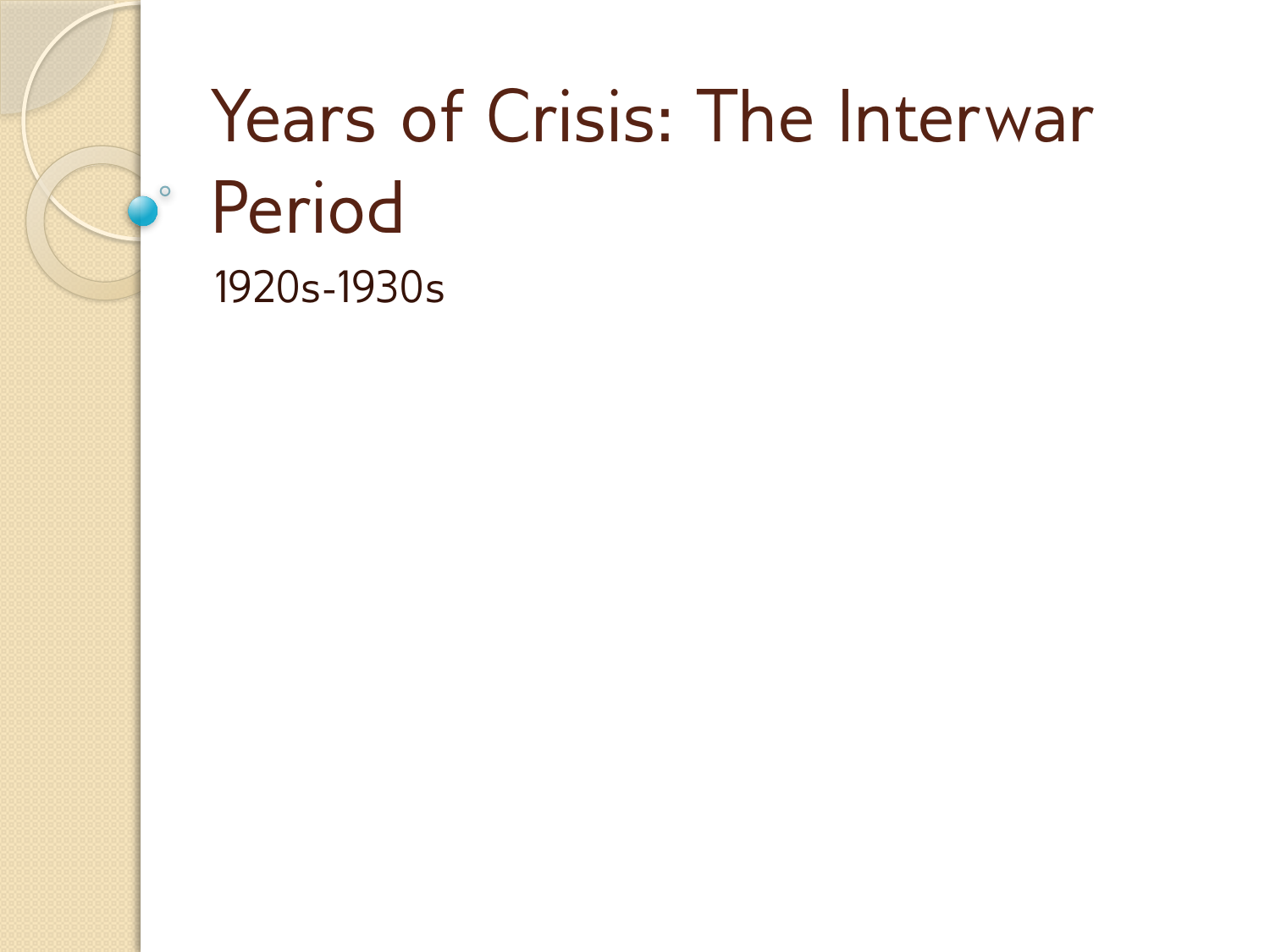

# Years of Crisis: The Interwar Period
1920s-1930s